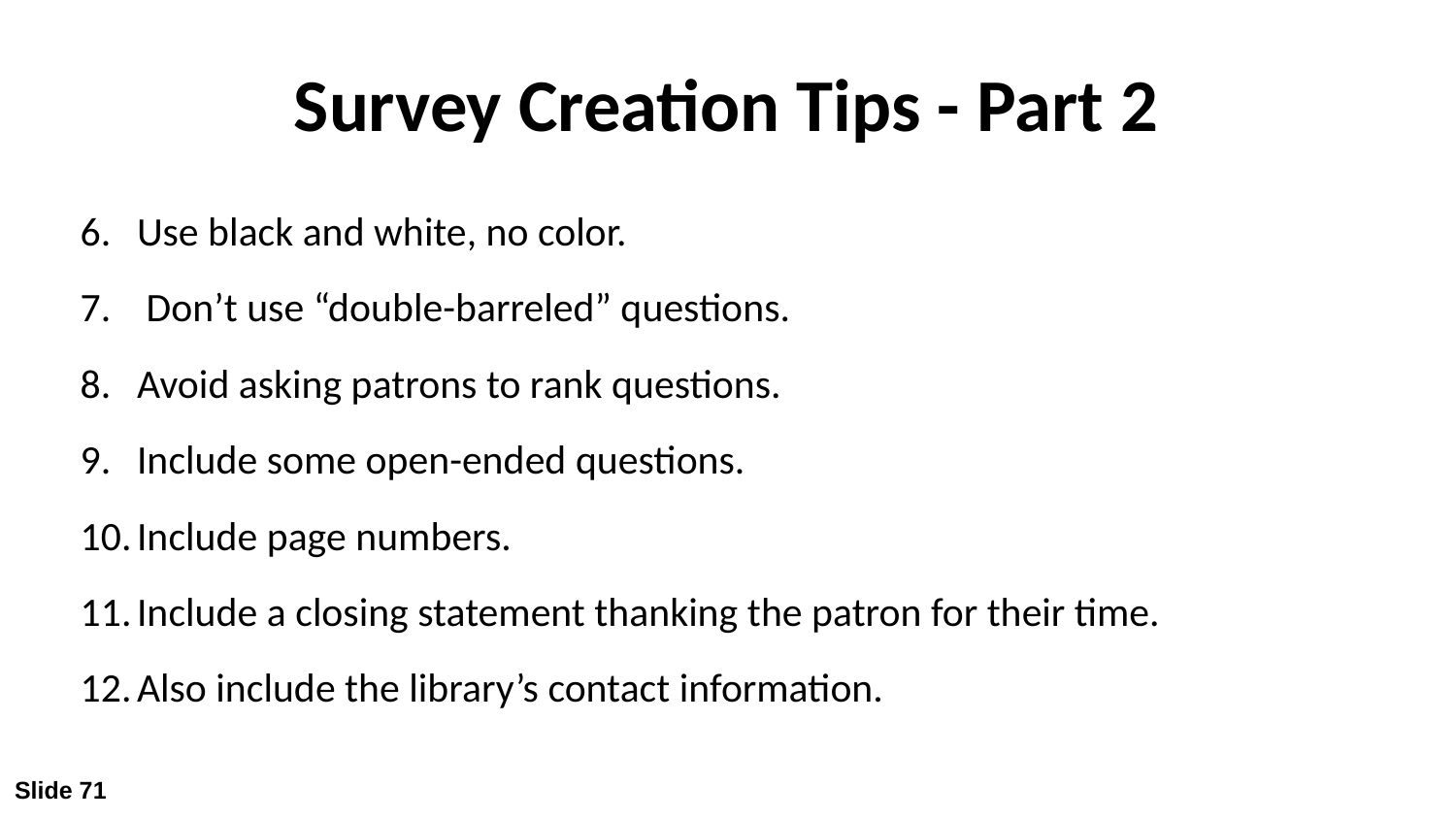

# Survey Creation Tips - Part 2
Use black and white, no color.
 Don’t use “double-barreled” questions.
Avoid asking patrons to rank questions.
Include some open-ended questions.
Include page numbers.
Include a closing statement thanking the patron for their time.
Also include the library’s contact information.
Slide 71